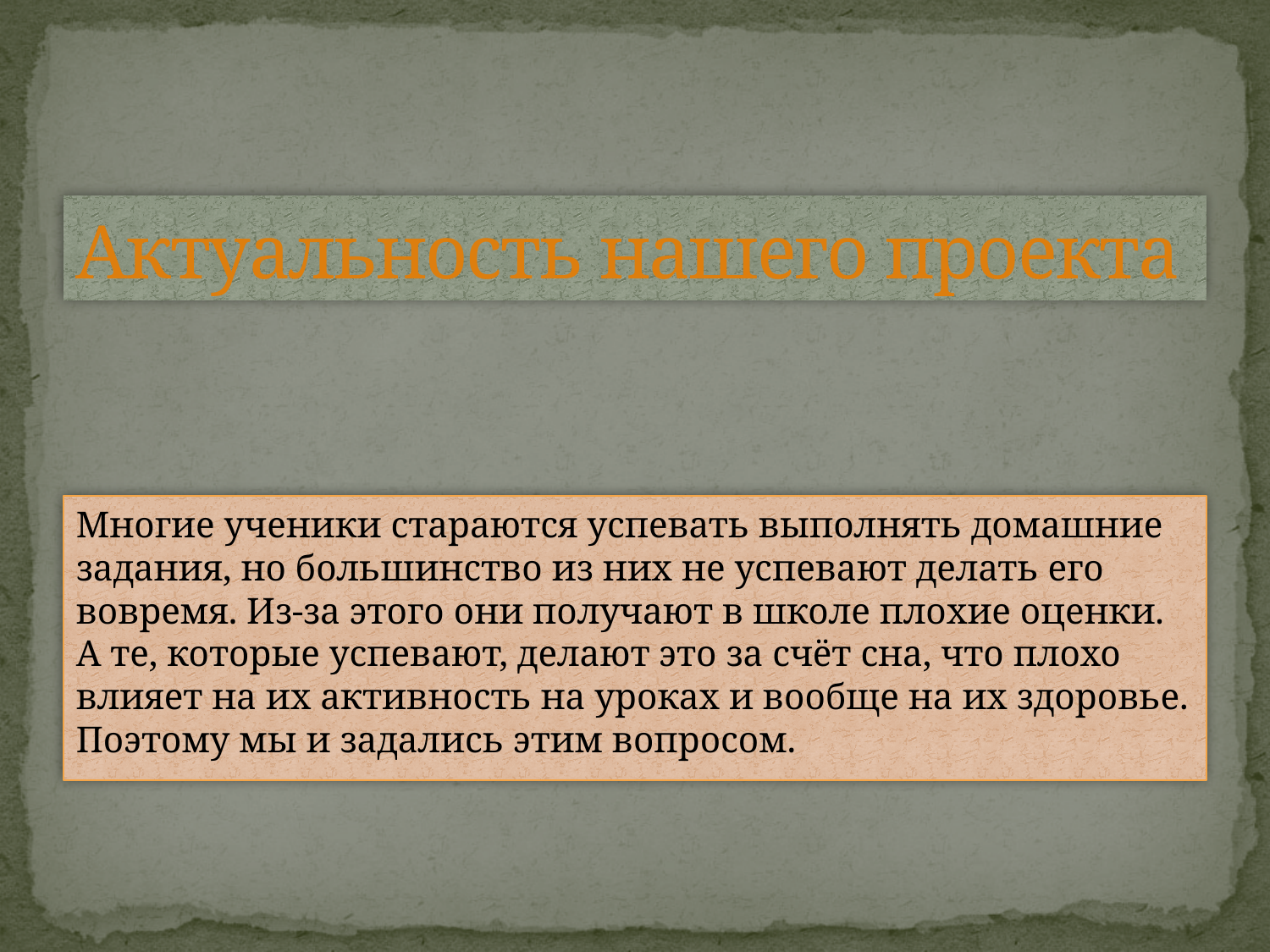

# Актуальность нашего проекта
Многие ученики стараются успевать выполнять домашние задания, но большинство из них не успевают делать его вовремя. Из-за этого они получают в школе плохие оценки. А те, которые успевают, делают это за счёт сна, что плохо влияет на их активность на уроках и вообще на их здоровье. Поэтому мы и задались этим вопросом.